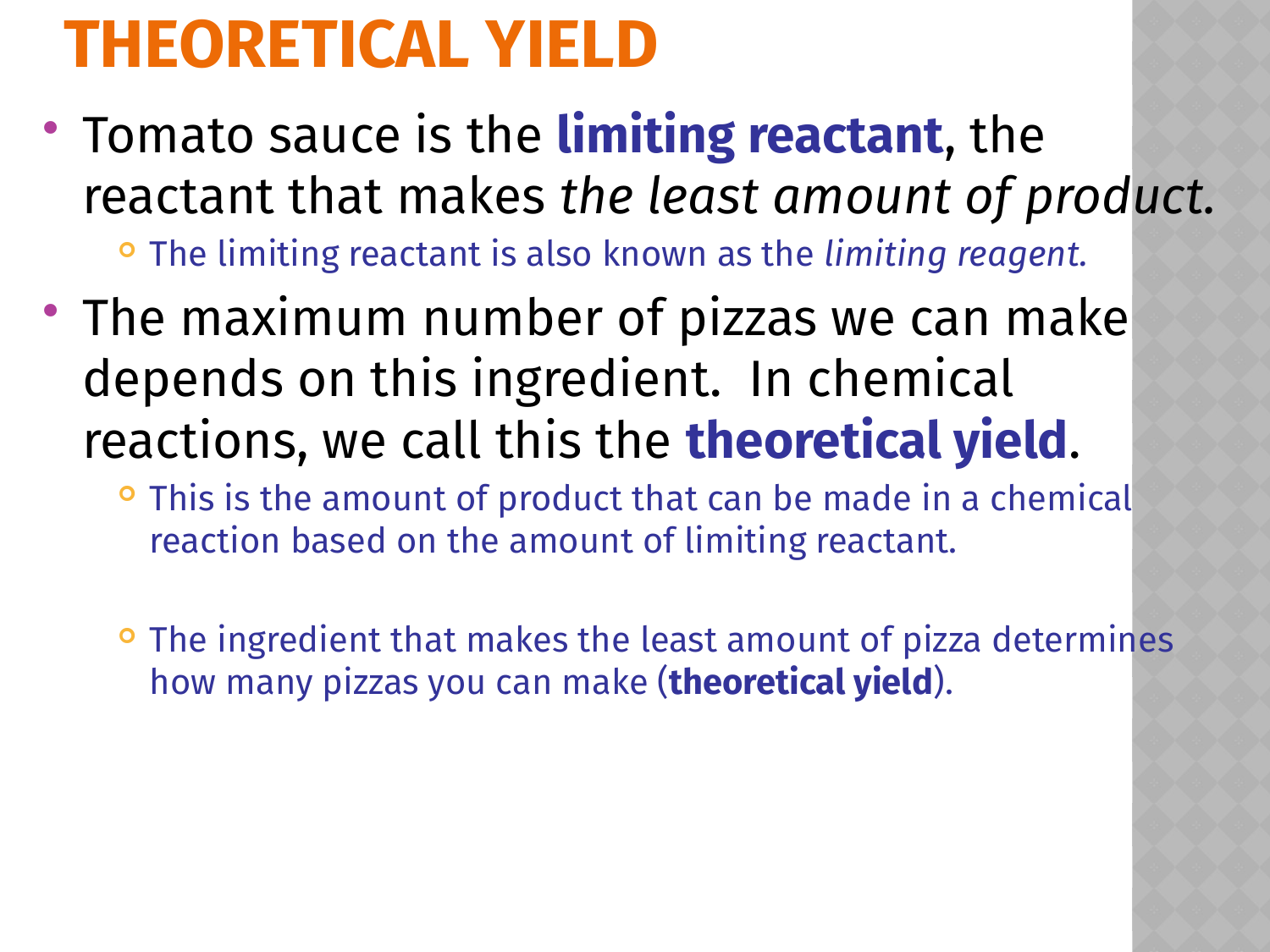

# Theoretical Yield
Tomato sauce is the limiting reactant, the reactant that makes the least amount of product.
The limiting reactant is also known as the limiting reagent.
The maximum number of pizzas we can make depends on this ingredient.  In chemical reactions, we call this the theoretical yield.
This is the amount of product that can be made in a chemical reaction based on the amount of limiting reactant.

The ingredient that makes the least amount of pizza determines how many pizzas you can make (theoretical yield).